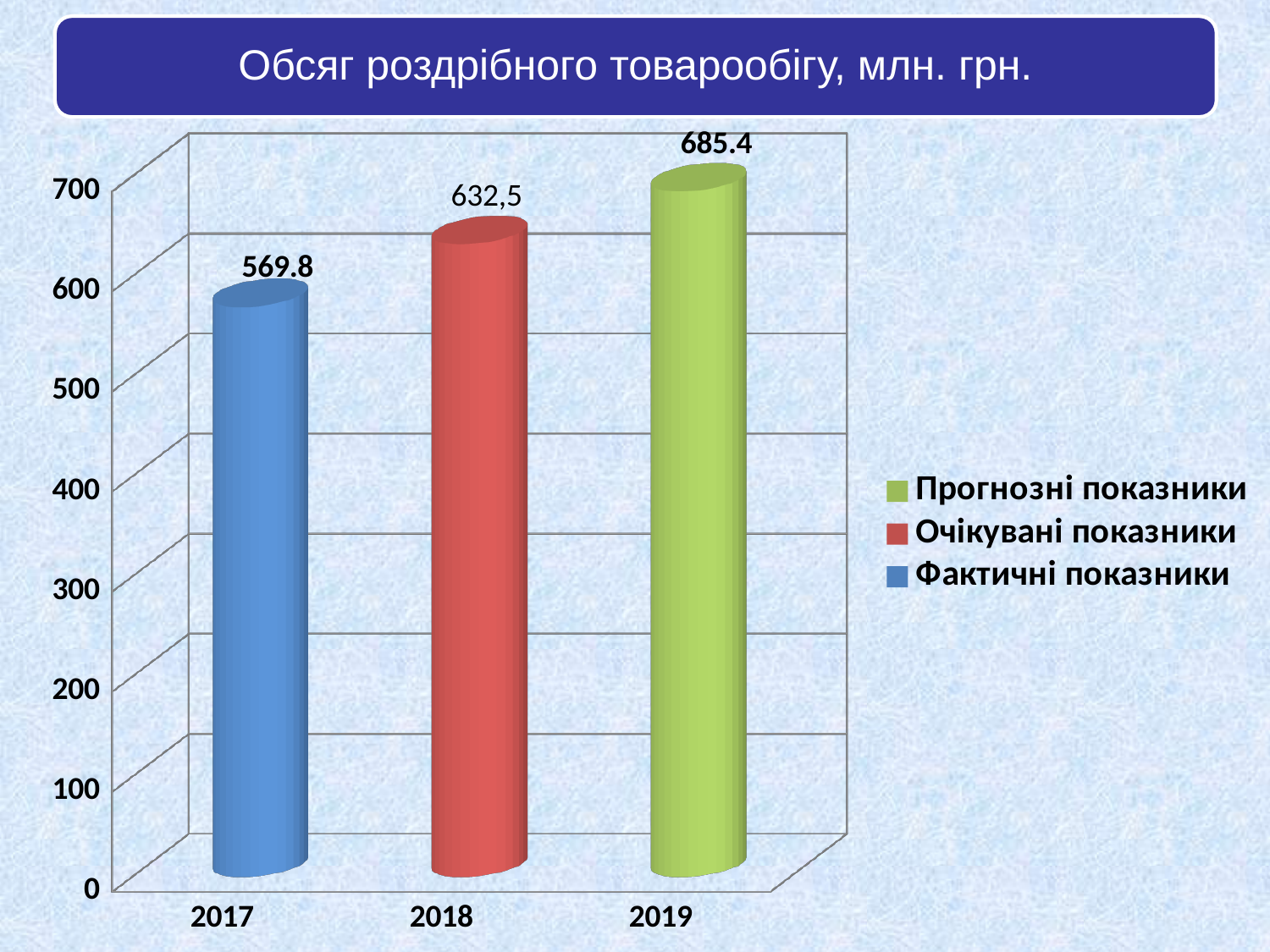

Обсяг роздрібного товарообігу, млн. грн.

[unsupported chart]